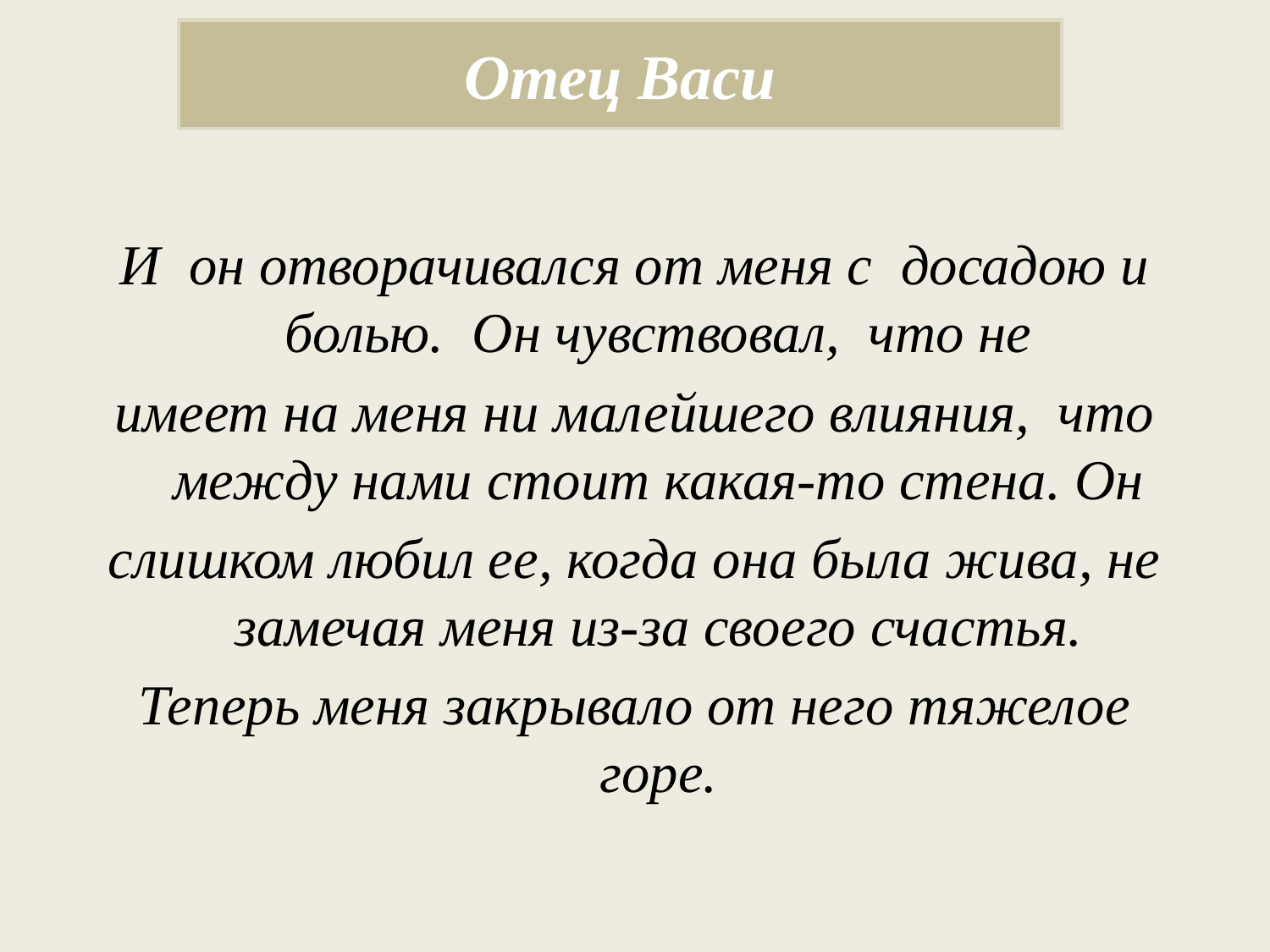

Отец Васи
# Узнай героя
И  он отворачивался от меня с  досадою и болью.  Он чувствовал,  что не
имеет на меня ни малейшего влияния,  что между нами стоит какая-то стена. Он
слишком любил ее, когда она была жива, не замечая меня из-за своего счастья.
Теперь меня закрывало от него тяжелое горе.